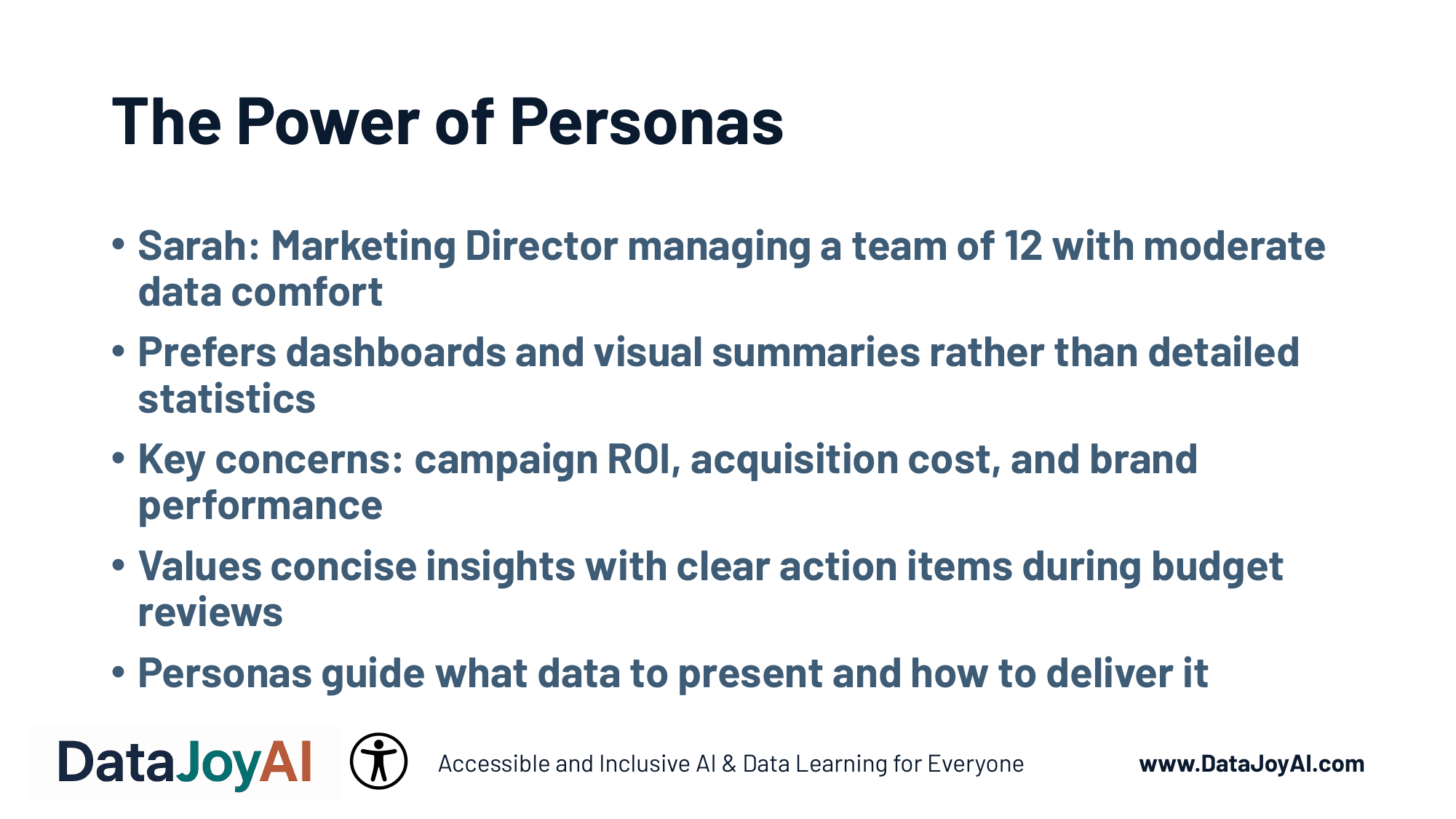

# The Power of Personas
Sarah: Marketing Director managing a team of 12 with moderate data comfort
Prefers dashboards and visual summaries rather than detailed statistics
Key concerns: campaign ROI, acquisition cost, and brand performance
Values concise insights with clear action items during budget reviews
Personas guide what data to present and how to deliver it